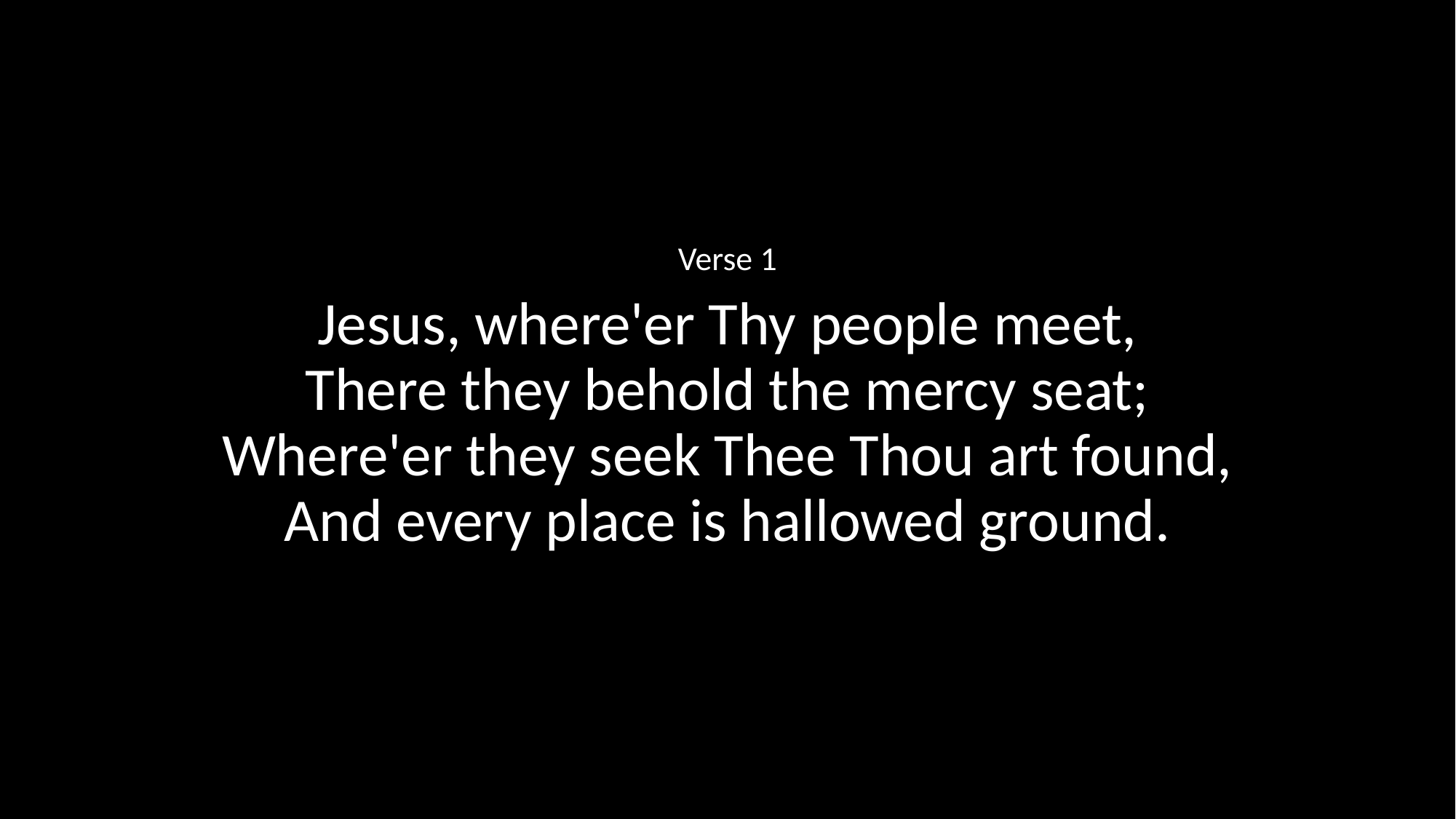

Verse 1
Jesus, where'er Thy people meet,
There they behold the mercy seat;
Where'er they seek Thee Thou art found,
And every place is hallowed ground.